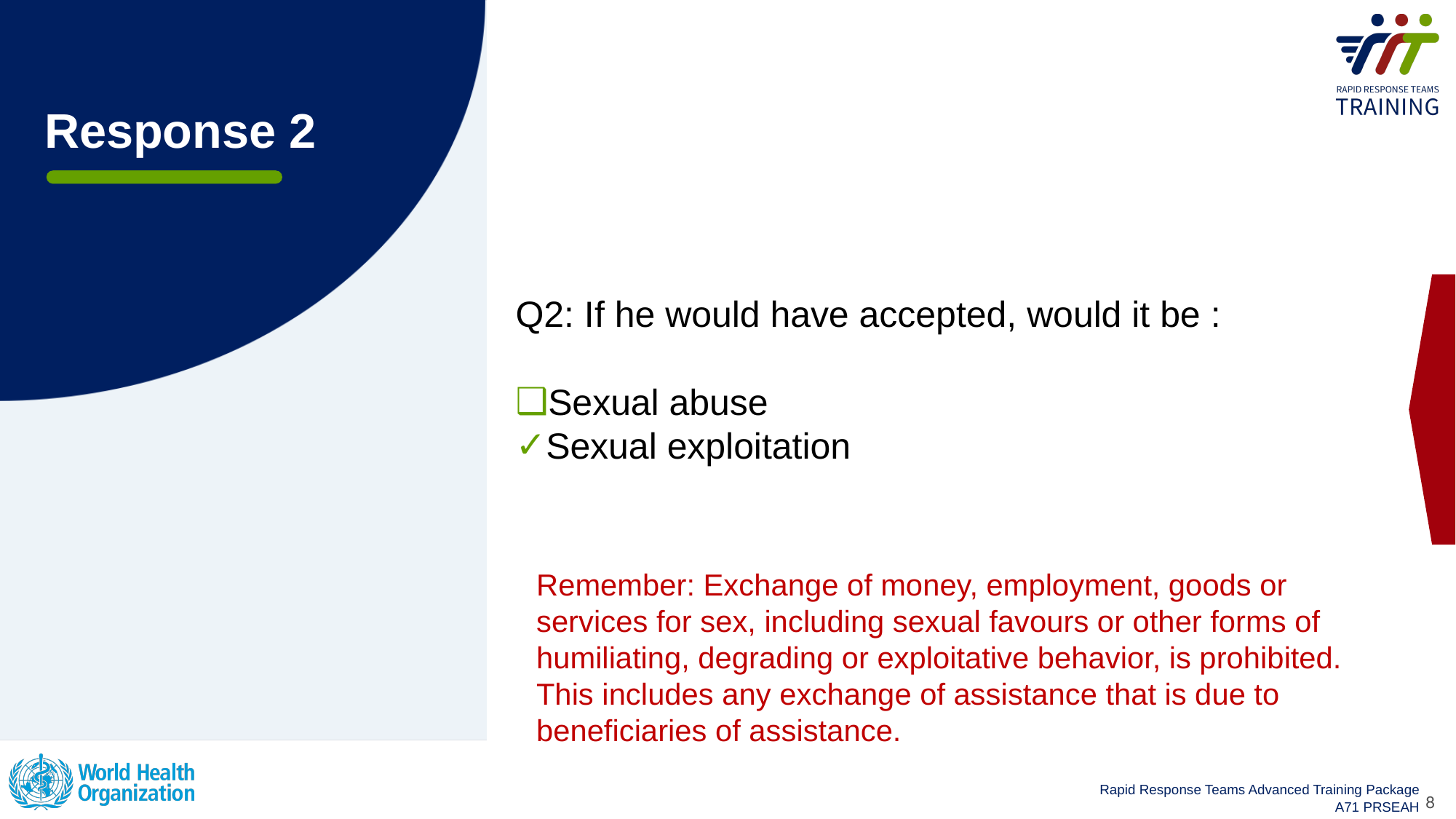

Q2: If he would have accepted, would it be :

Sexual abuse
Sexual exploitation

# Response 2

Remember: Exchange of money, employment, goods or services for sex, including sexual favours or other forms of humiliating, degrading or exploitative behavior, is prohibited. This includes any exchange of assistance that is due to beneficiaries of assistance.
8